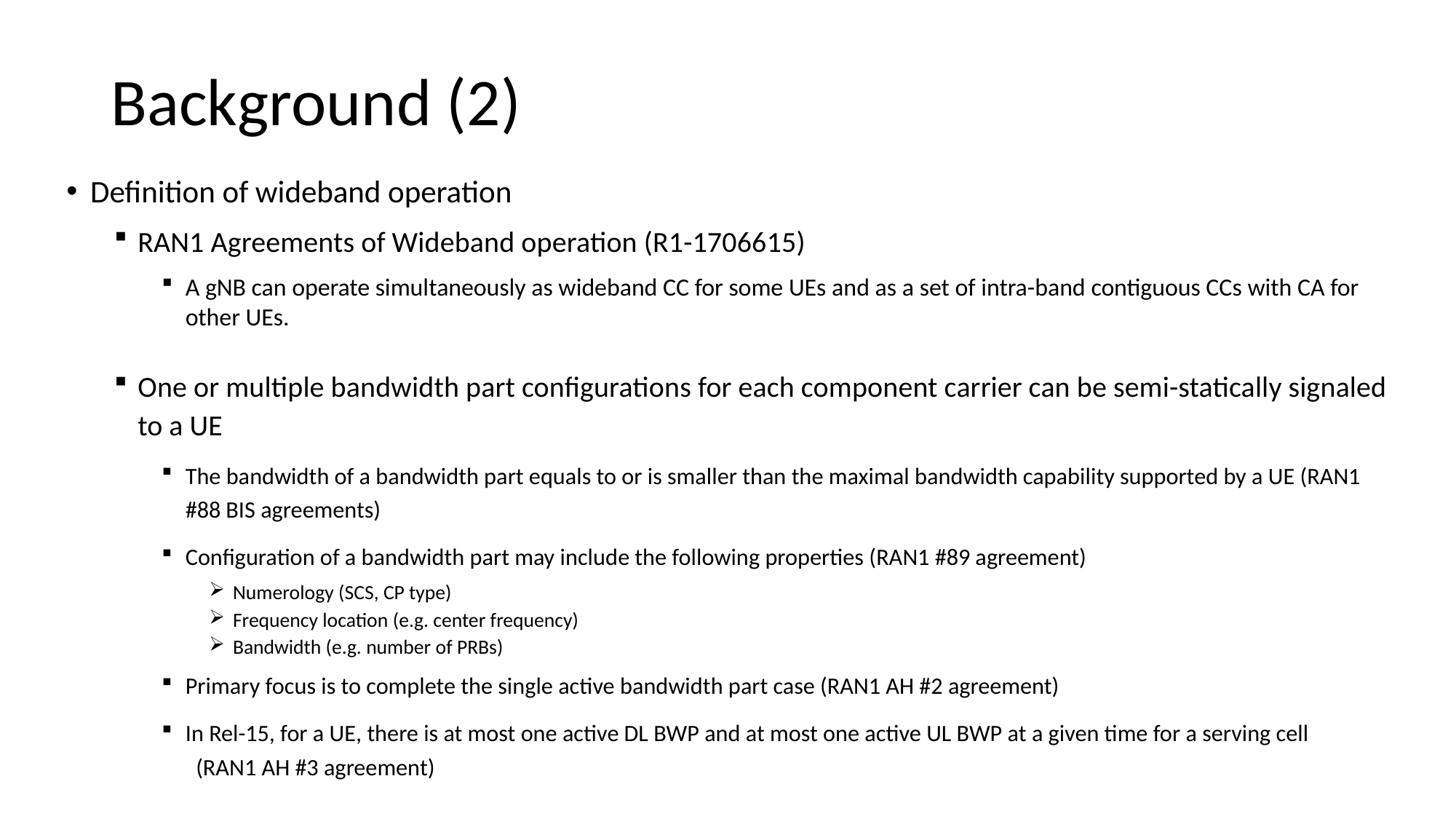

Background (2)
Definition of wideband operation
RAN1 Agreements of Wideband operation (R1-1706615)
A gNB can operate simultaneously as wideband CC for some UEs and as a set of intra-band contiguous CCs with CA for other UEs.

One or multiple bandwidth part configurations for each component carrier can be semi-statically signaled to a UE
The bandwidth of a bandwidth part equals to or is smaller than the maximal bandwidth capability supported by a UE (RAN1 #88 BIS agreements)
Configuration of a bandwidth part may include the following properties (RAN1 #89 agreement)
Numerology (SCS, CP type)
Frequency location (e.g. center frequency)
Bandwidth (e.g. number of PRBs)
Primary focus is to complete the single active bandwidth part case (RAN1 AH #2 agreement)
In Rel-15, for a UE, there is at most one active DL BWP and at most one active UL BWP at a given time for a serving cell					                 (RAN1 AH #3 agreement)